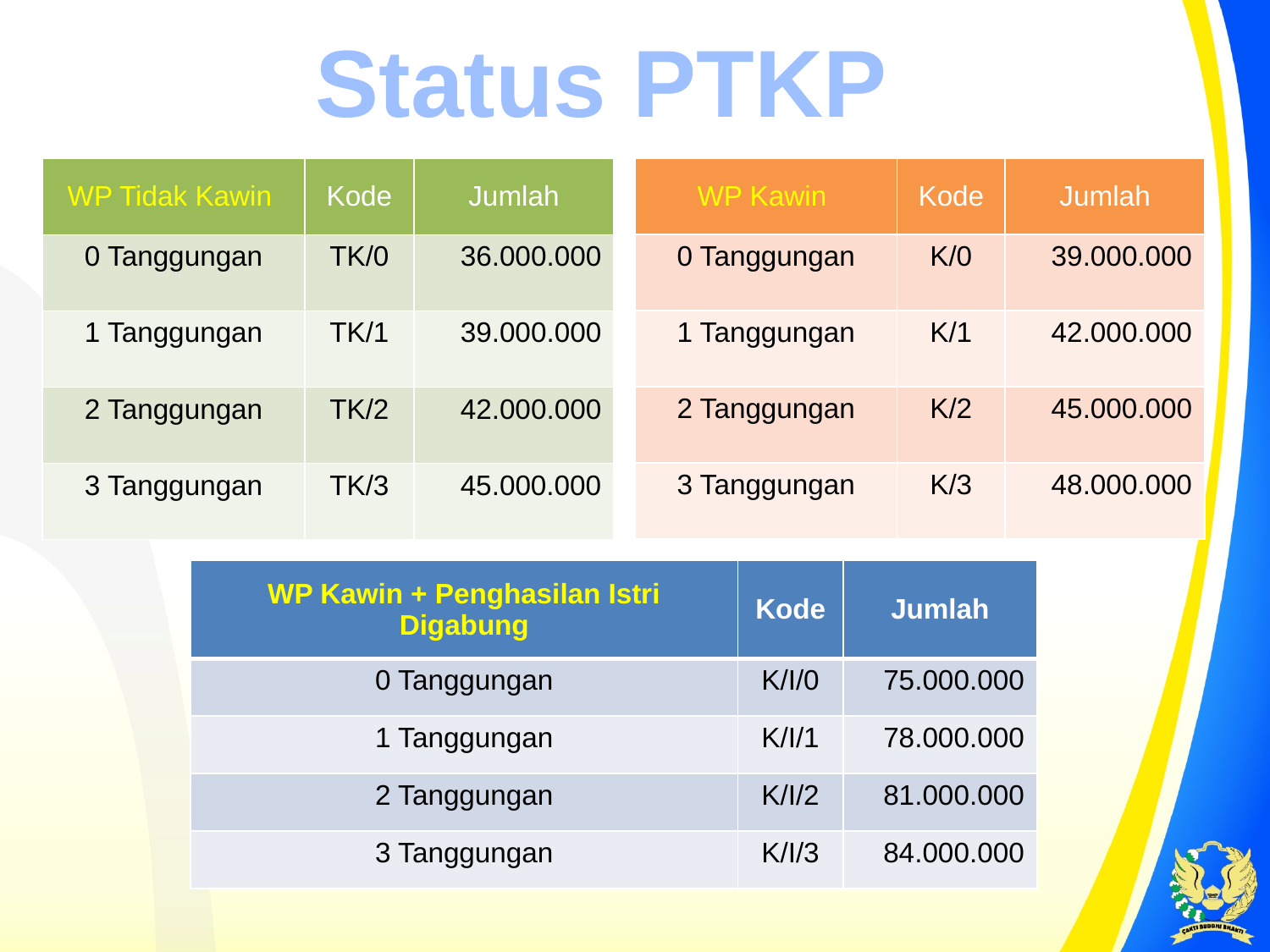

# Status PTKP
| WP Tidak Kawin | Kode | Jumlah |
| --- | --- | --- |
| 0 Tanggungan | TK/0 | 36.000.000 |
| 1 Tanggungan | TK/1 | 39.000.000 |
| 2 Tanggungan | TK/2 | 42.000.000 |
| 3 Tanggungan | TK/3 | 45.000.000 |
| WP Kawin | Kode | Jumlah |
| --- | --- | --- |
| 0 Tanggungan | K/0 | 39.000.000 |
| 1 Tanggungan | K/1 | 42.000.000 |
| 2 Tanggungan | K/2 | 45.000.000 |
| 3 Tanggungan | K/3 | 48.000.000 |
| WP Kawin + Penghasilan Istri Digabung | Kode | Jumlah |
| --- | --- | --- |
| 0 Tanggungan | K/I/0 | 75.000.000 |
| 1 Tanggungan | K/I/1 | 78.000.000 |
| 2 Tanggungan | K/I/2 | 81.000.000 |
| 3 Tanggungan | K/I/3 | 84.000.000 |